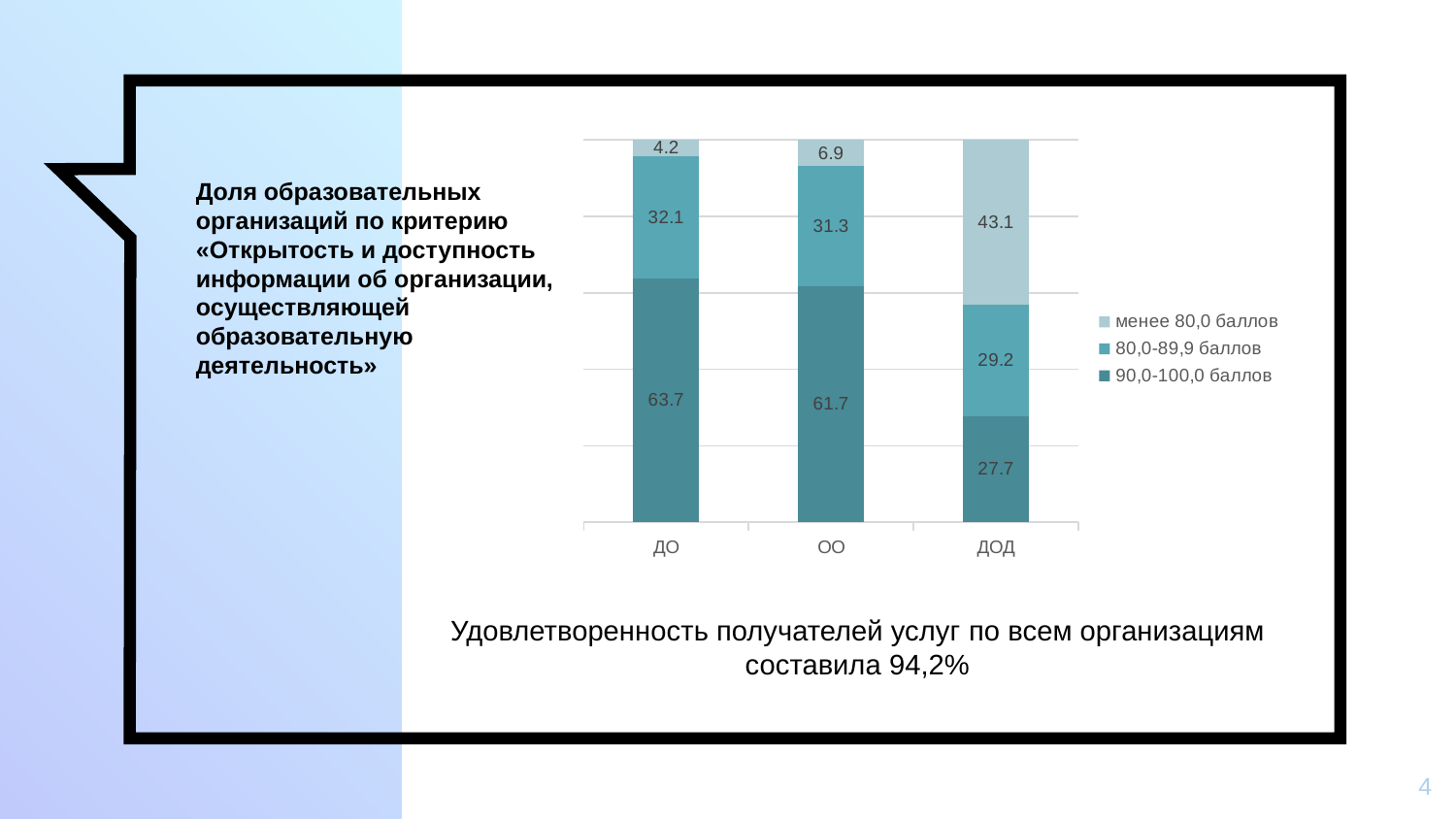

### Chart

| Category | 90,0-100,0 баллов | 80,0-89,9 баллов | менее 80,0 баллов |
|---|---|---|---|
| ДО | 63.74045801526718 | 32.06106870229007 | 4.198473282442748 |
| ОО | 61.74496644295302 | 31.319910514541387 | 6.935123042505594 |
| ДОД | 27.692307692307693 | 29.230769230769234 | 43.07692307692308 |
Доля образовательных организаций по критерию «Открытость и доступность информации об организации, осуществляющей образовательную деятельность»
Удовлетворенность получателей услуг по всем организациям составила 94,2%
4